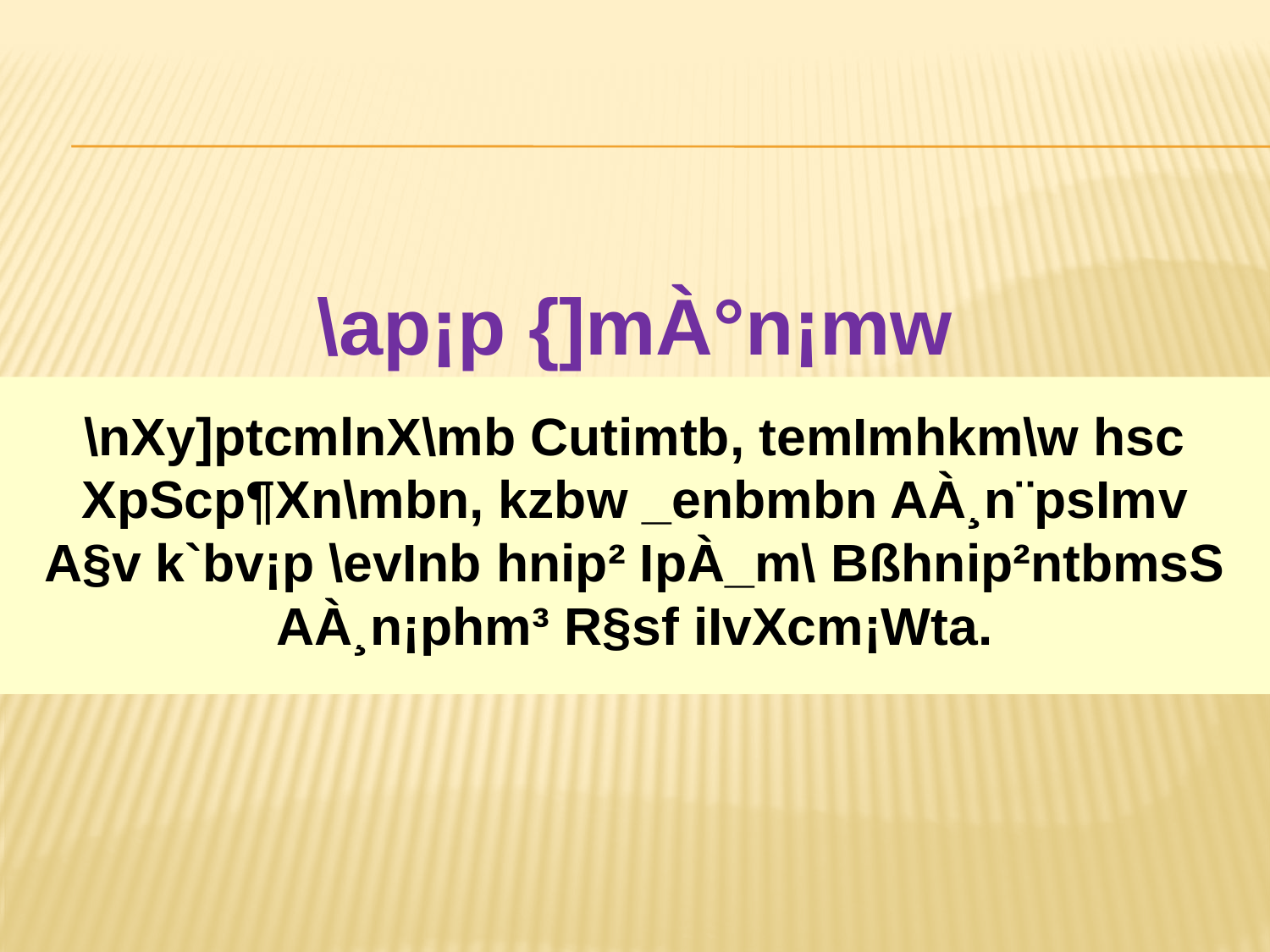

\ap¡p {]mÀ°n¡mw

\nXy]ptcmlnX\mb Cutimtb, temImhkm\w hsc XpScp¶Xn\mbn, kzbw _enbmbn AÀ¸n¨psIm­v A§v k`bv¡p \evInb hnip² IpÀ_m\ Bßhnip²ntbmsS AÀ¸n¡phm³ R§sf iIvXcm¡Wta.